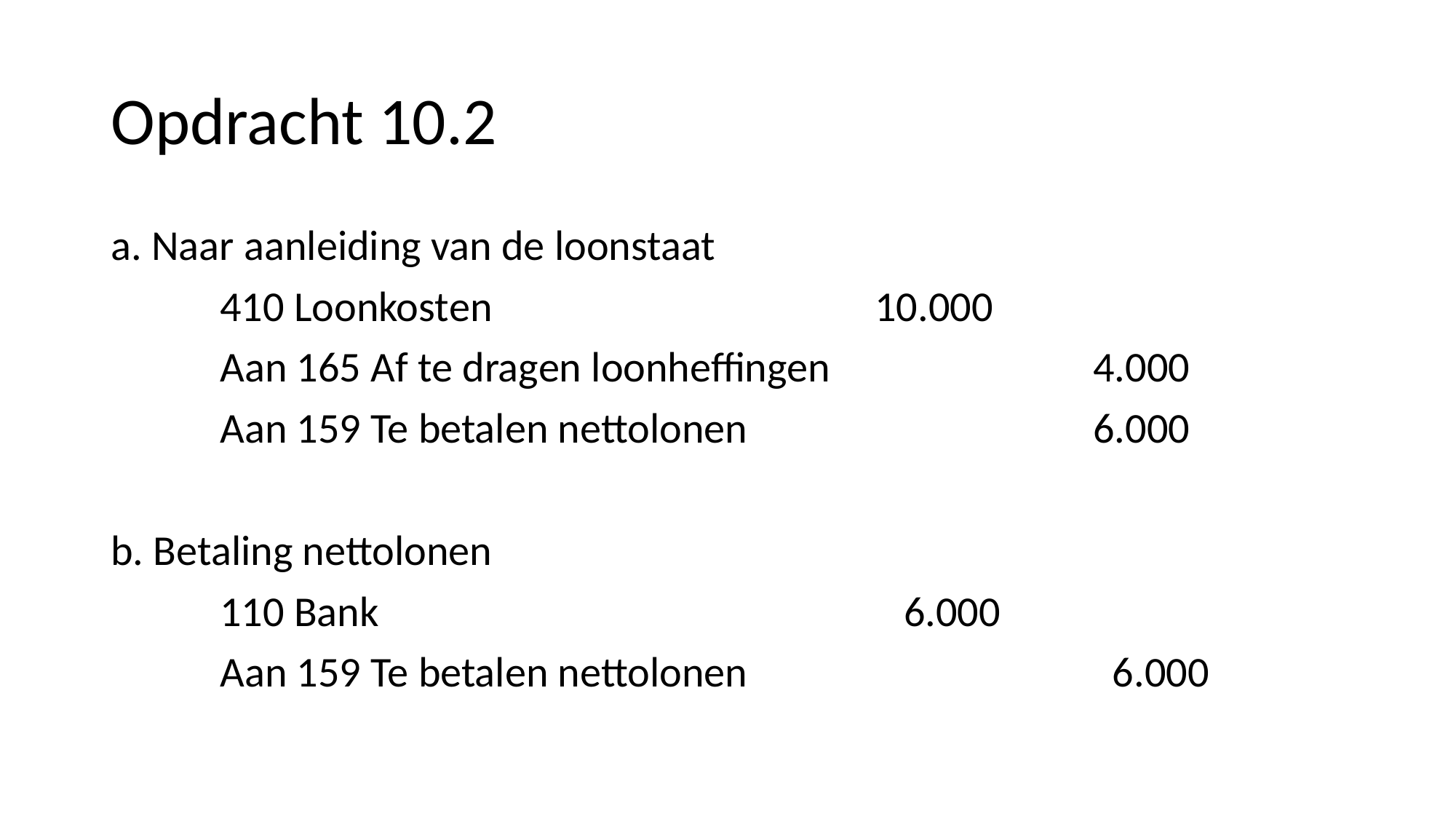

# Opdracht 10.2
a. Naar aanleiding van de loonstaat
	410 Loonkosten				10.000
	Aan 165 Af te dragen loonheffingen			4.000
	Aan 159 Te betalen nettolonen				6.000

b. Betaling nettolonen
	110 Bank					   6.000
	Aan 159 Te betalen nettolonen				  6.000